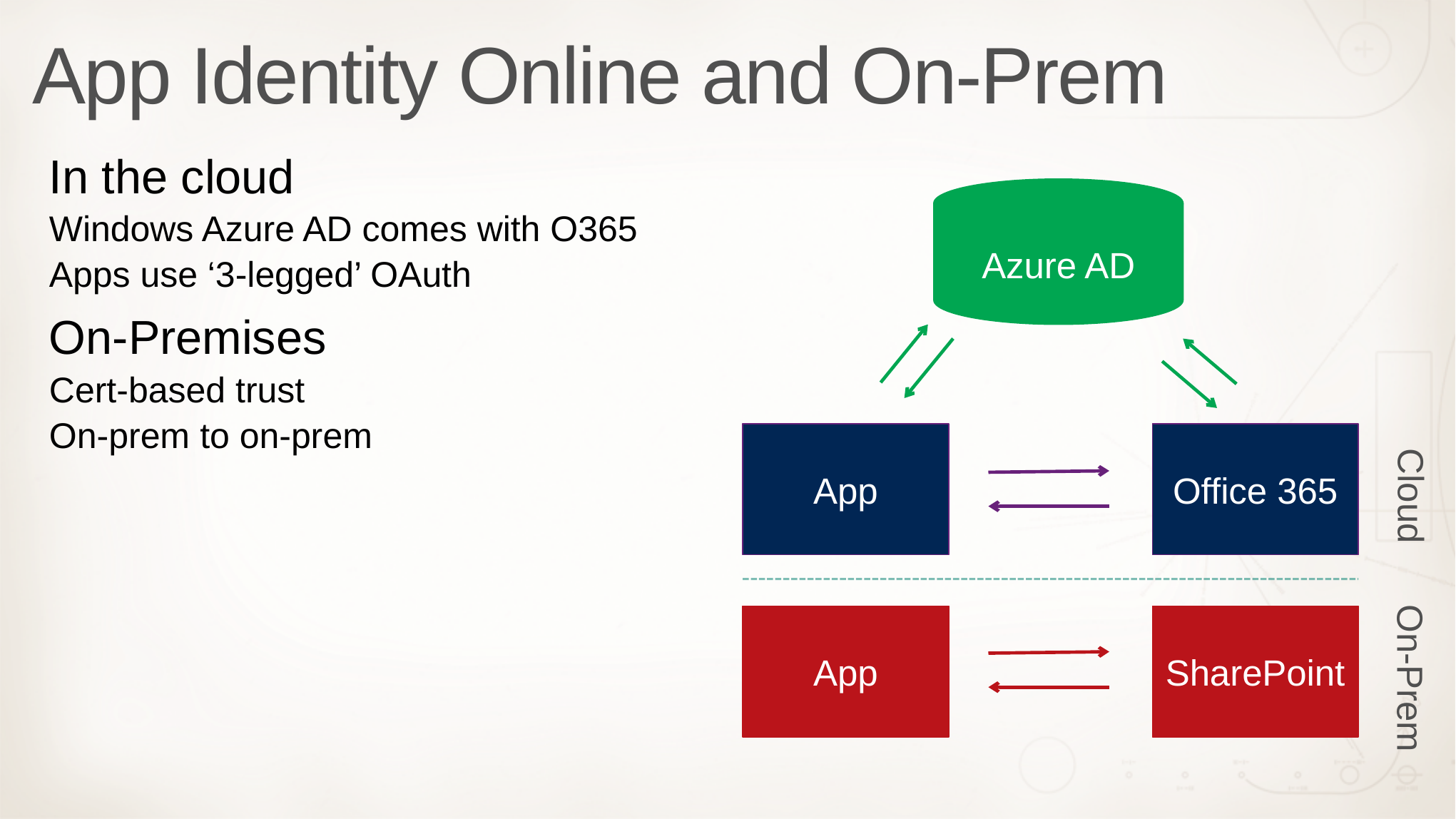

# App Identity Online and On-Prem
In the cloud
Windows Azure AD comes with O365
Apps use ‘3-legged’ OAuth
On-Premises
Cert-based trust
On-prem to on-prem

Azure AD
App
Office 365
Cloud
App
SharePoint
On-Prem